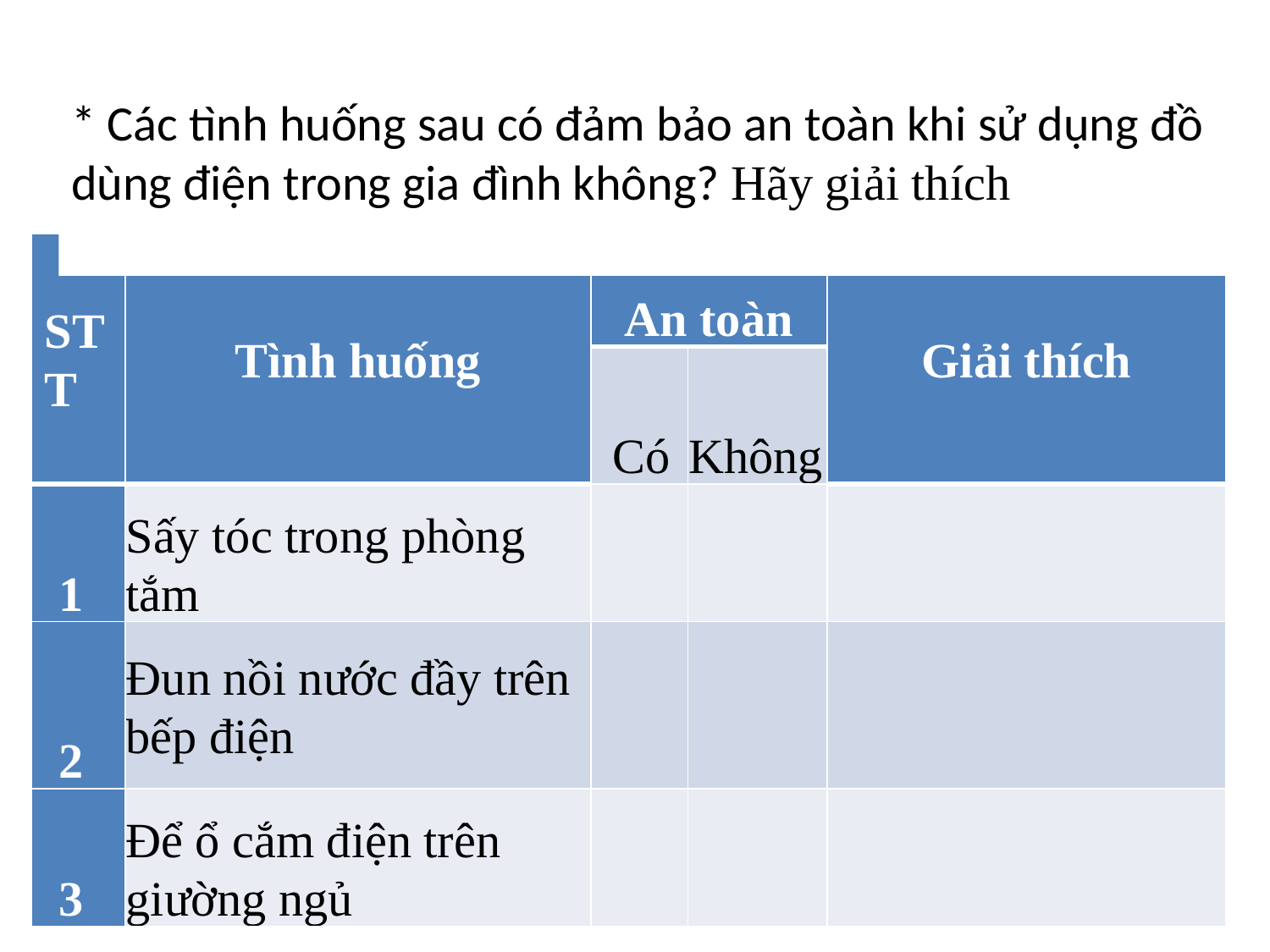

#
* Các tình huống sau có đảm bảo an toàn khi sử dụng đồ dùng điện trong gia đình không? Hãy giải thích

| STT | Tình huống | An toàn |  | Giải thích |
| --- | --- | --- | --- | --- |
|  |  | Có | Không |  |
| 1 | Sấy tóc trong phòng tắm |  |  |  |
| 2 | Đun nồi nước đầy trên bếp điện |  |  |  |
| 3 | Để ổ cắm điện trên giường ngủ |  |  |  |